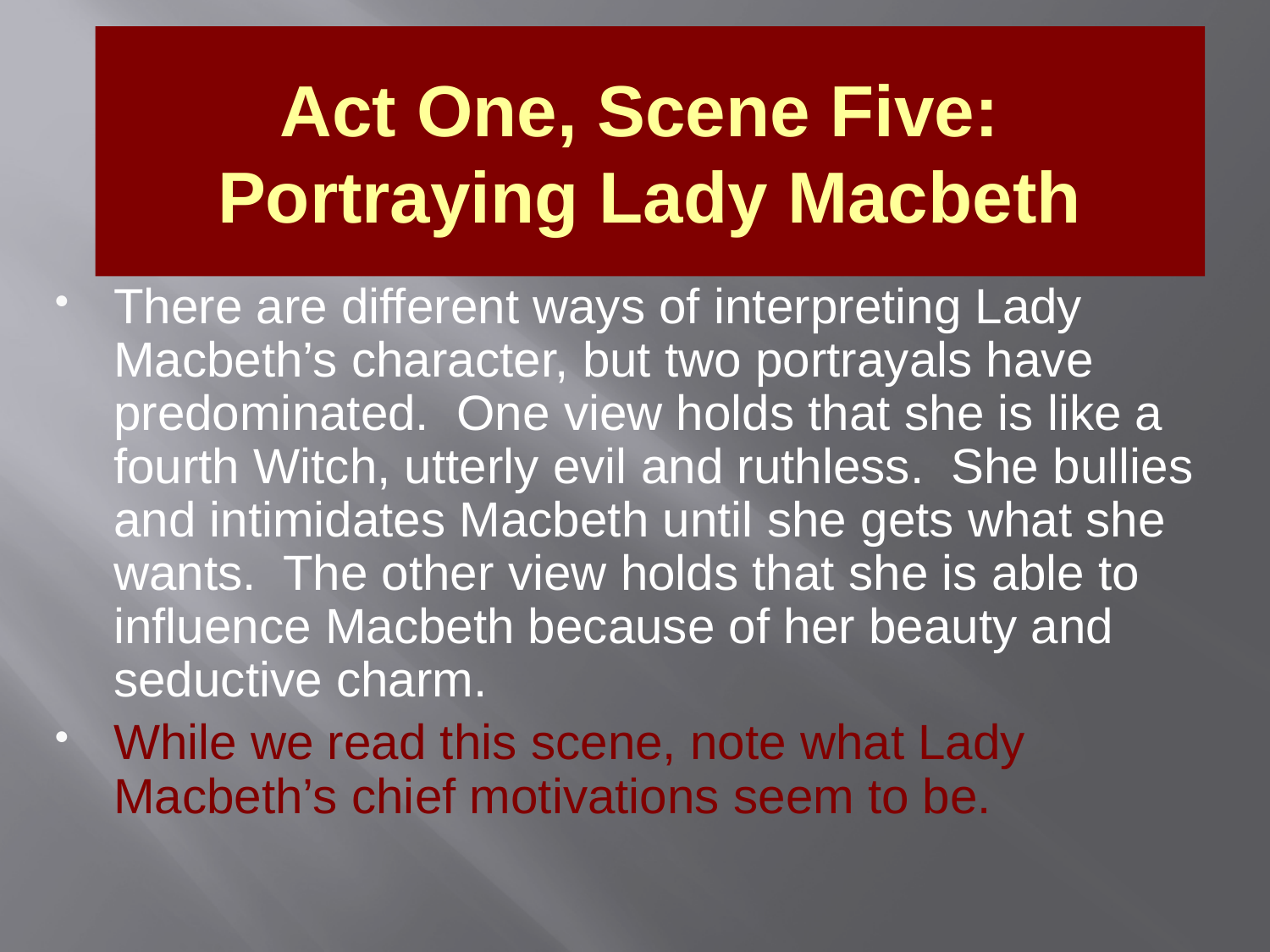

# Act One, Scene Five: Portraying Lady Macbeth
There are different ways of interpreting Lady Macbeth’s character, but two portrayals have predominated.  One view holds that she is like a fourth Witch, utterly evil and ruthless.  She bullies and intimidates Macbeth until she gets what she wants.  The other view holds that she is able to influence Macbeth because of her beauty and seductive charm.
While we read this scene, note what Lady Macbeth’s chief motivations seem to be.